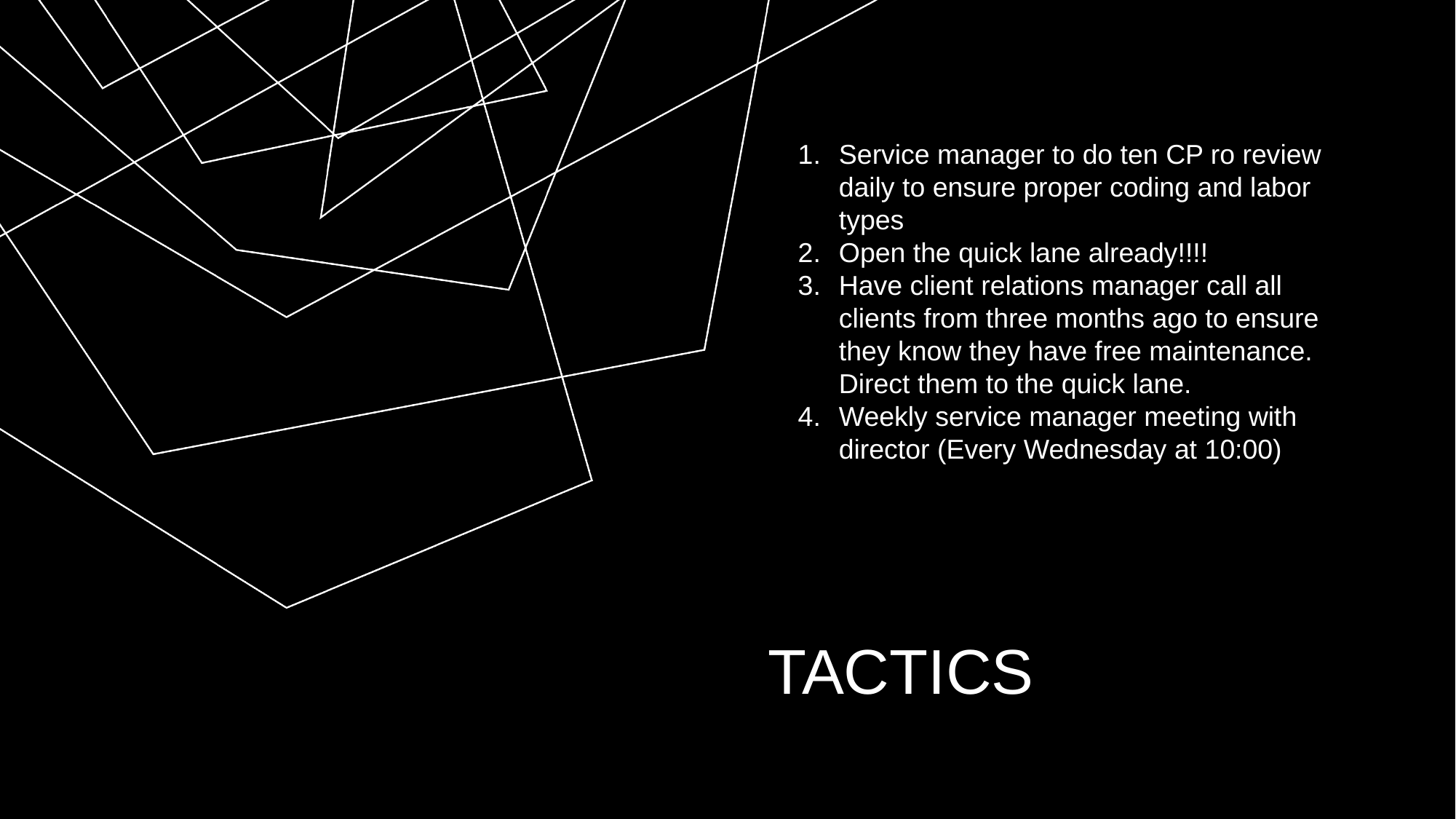

Service manager to do ten CP ro review daily to ensure proper coding and labor types
Open the quick lane already!!!!
Have client relations manager call all clients from three months ago to ensure they know they have free maintenance. Direct them to the quick lane.
Weekly service manager meeting with director (Every Wednesday at 10:00)

# tactics